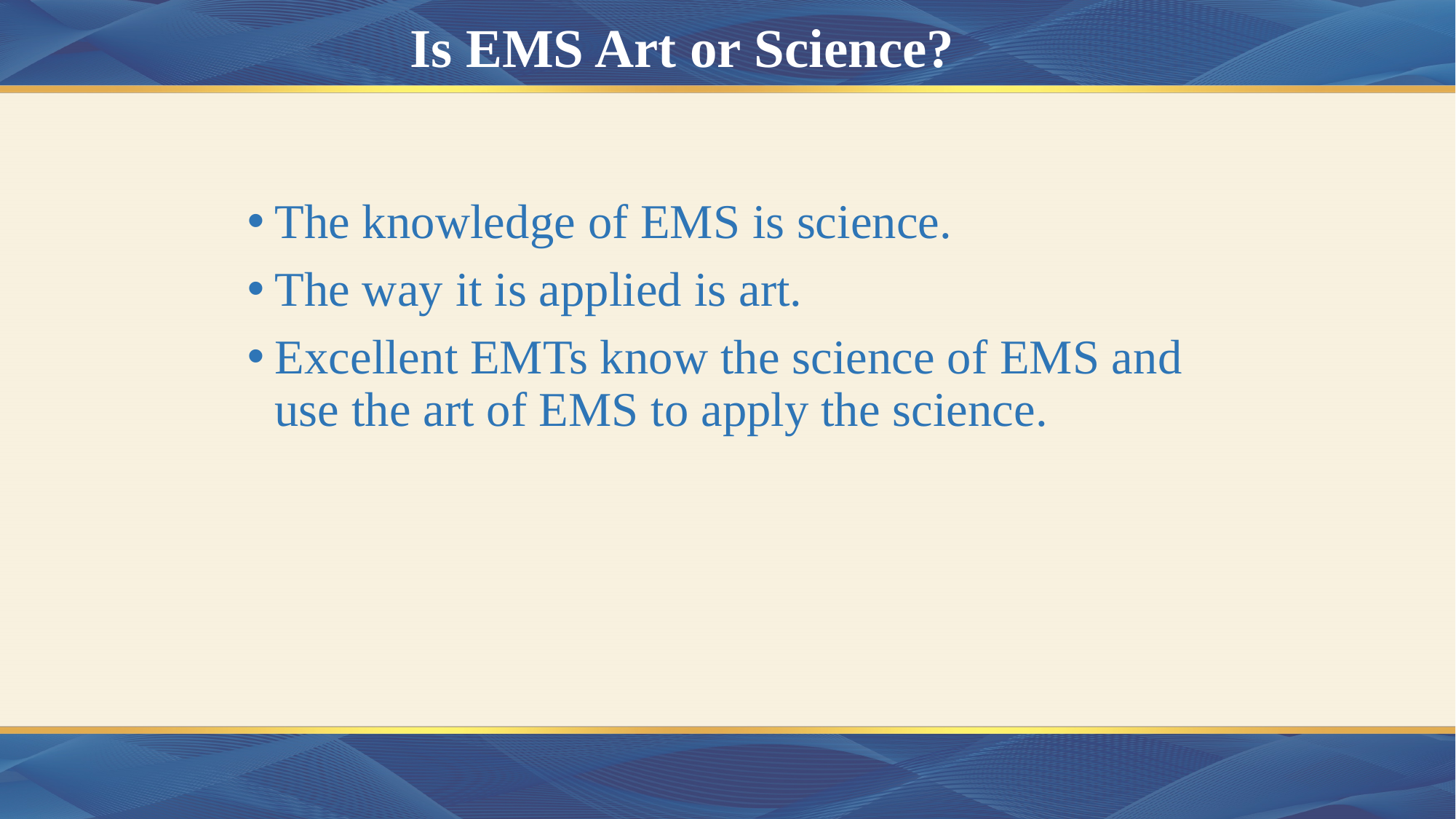

# Is EMS Art or Science?
The knowledge of EMS is science.
The way it is applied is art.
Excellent EMTs know the science of EMS and use the art of EMS to apply the science.